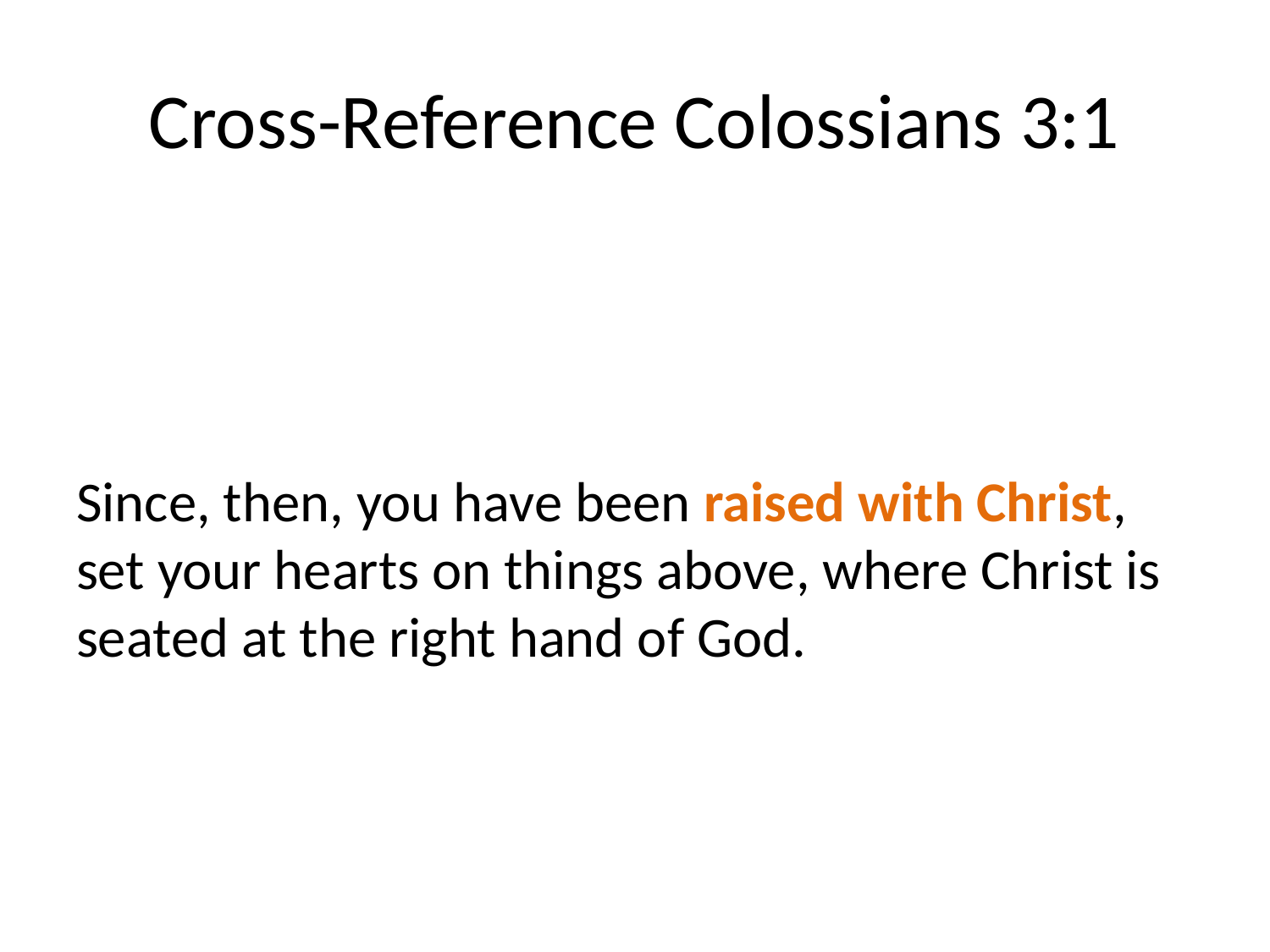

# Cross-Reference Colossians 3:1

Since, then, you have been raised with Christ, set your hearts on things above, where Christ is seated at the right hand of God.